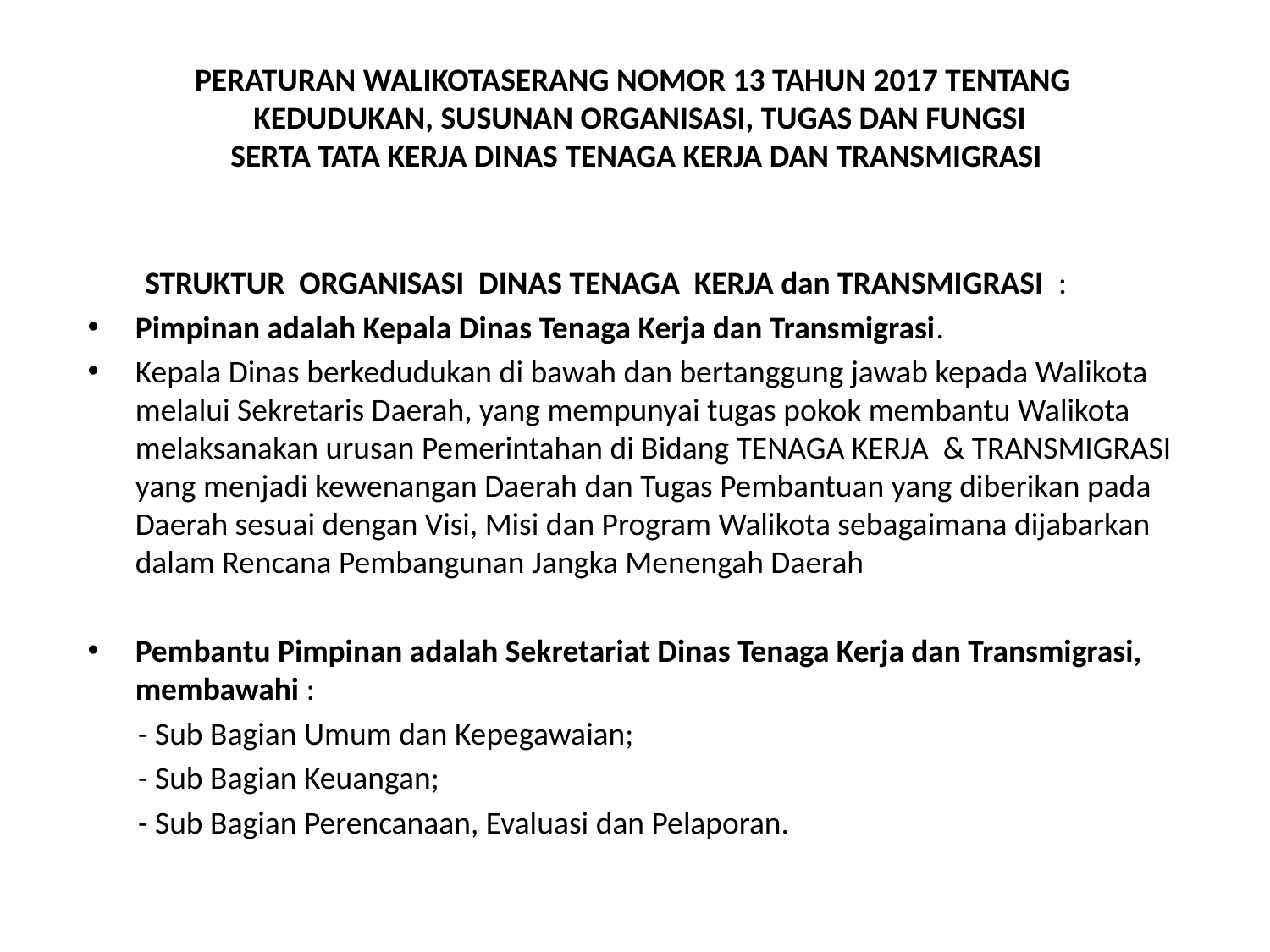

# PERATURAN WALIKOTASERANG NOMOR 13 TAHUN 2017 TENTANG  KEDUDUKAN, SUSUNAN ORGANISASI, TUGAS DAN FUNGSI SERTA TATA KERJA DINAS TENAGA KERJA DAN TRANSMIGRASI
        STRUKTUR  ORGANISASI  DINAS TENAGA  KERJA dan TRANSMIGRASI  :
Pimpinan adalah Kepala Dinas Tenaga Kerja dan Transmigrasi.
Kepala Dinas berkedudukan di bawah dan bertanggung jawab kepada Walikota melalui Sekretaris Daerah, yang mempunyai tugas pokok membantu Walikota melaksanakan urusan Pemerintahan di Bidang TENAGA KERJA  & TRANSMIGRASI yang menjadi kewenangan Daerah dan Tugas Pembantuan yang diberikan pada Daerah sesuai dengan Visi, Misi dan Program Walikota sebagaimana dijabarkan dalam Rencana Pembangunan Jangka Menengah Daerah

Pembantu Pimpinan adalah Sekretariat Dinas Tenaga Kerja dan Transmigrasi, membawahi :
       - Sub Bagian Umum dan Kepegawaian;
       - Sub Bagian Keuangan;
       - Sub Bagian Perencanaan, Evaluasi dan Pelaporan.